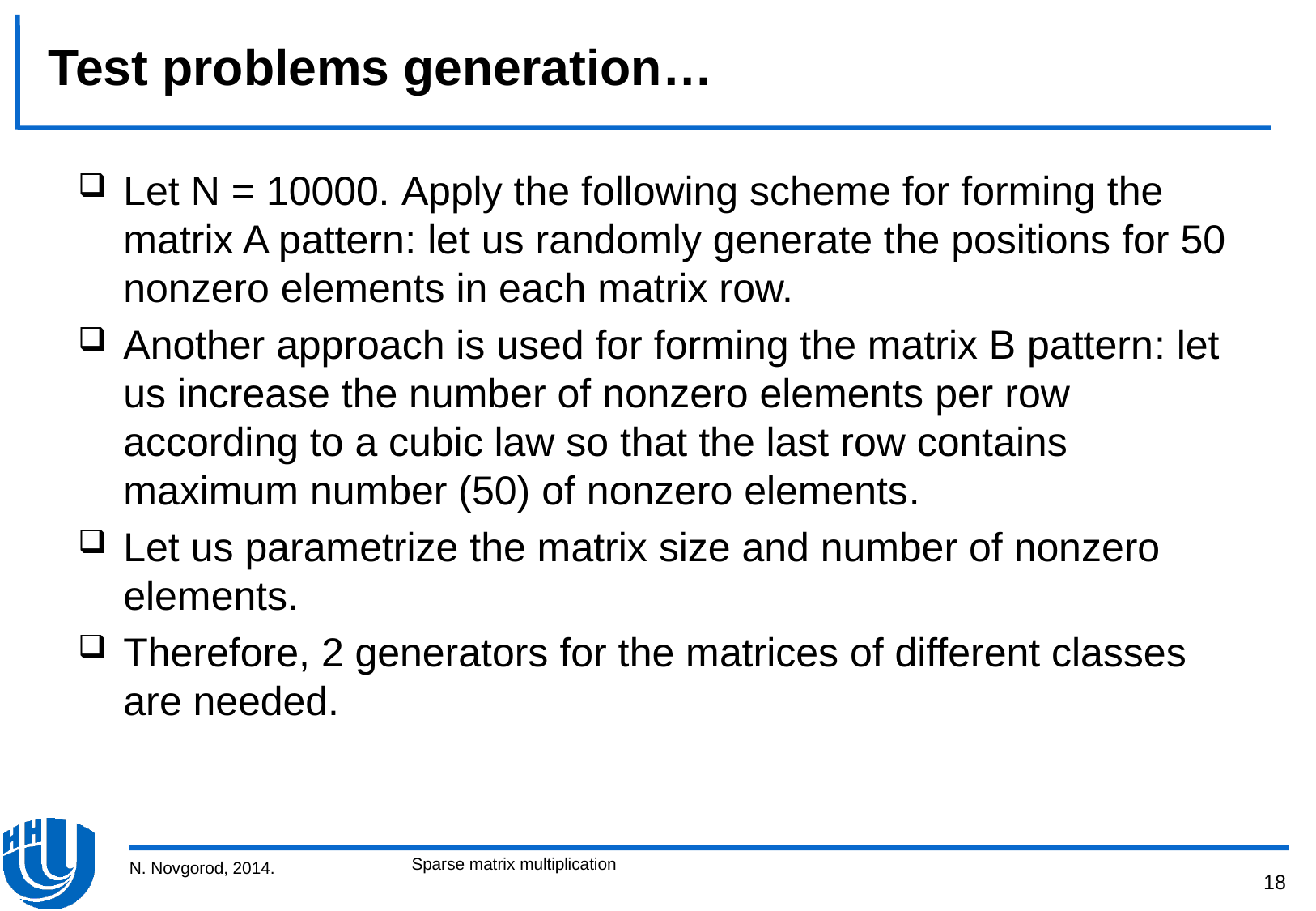

# Test problems generation…
Let N = 10000. Apply the following scheme for forming the matrix A pattern: let us randomly generate the positions for 50 nonzero elements in each matrix row.
Another approach is used for forming the matrix B pattern: let us increase the number of nonzero elements per row according to a cubic law so that the last row contains maximum number (50) of nonzero elements.
Let us parametrize the matrix size and number of nonzero elements.
Therefore, 2 generators for the matrices of different classes are needed.
Sparse matrix multiplication
N. Novgorod, 2014.
18